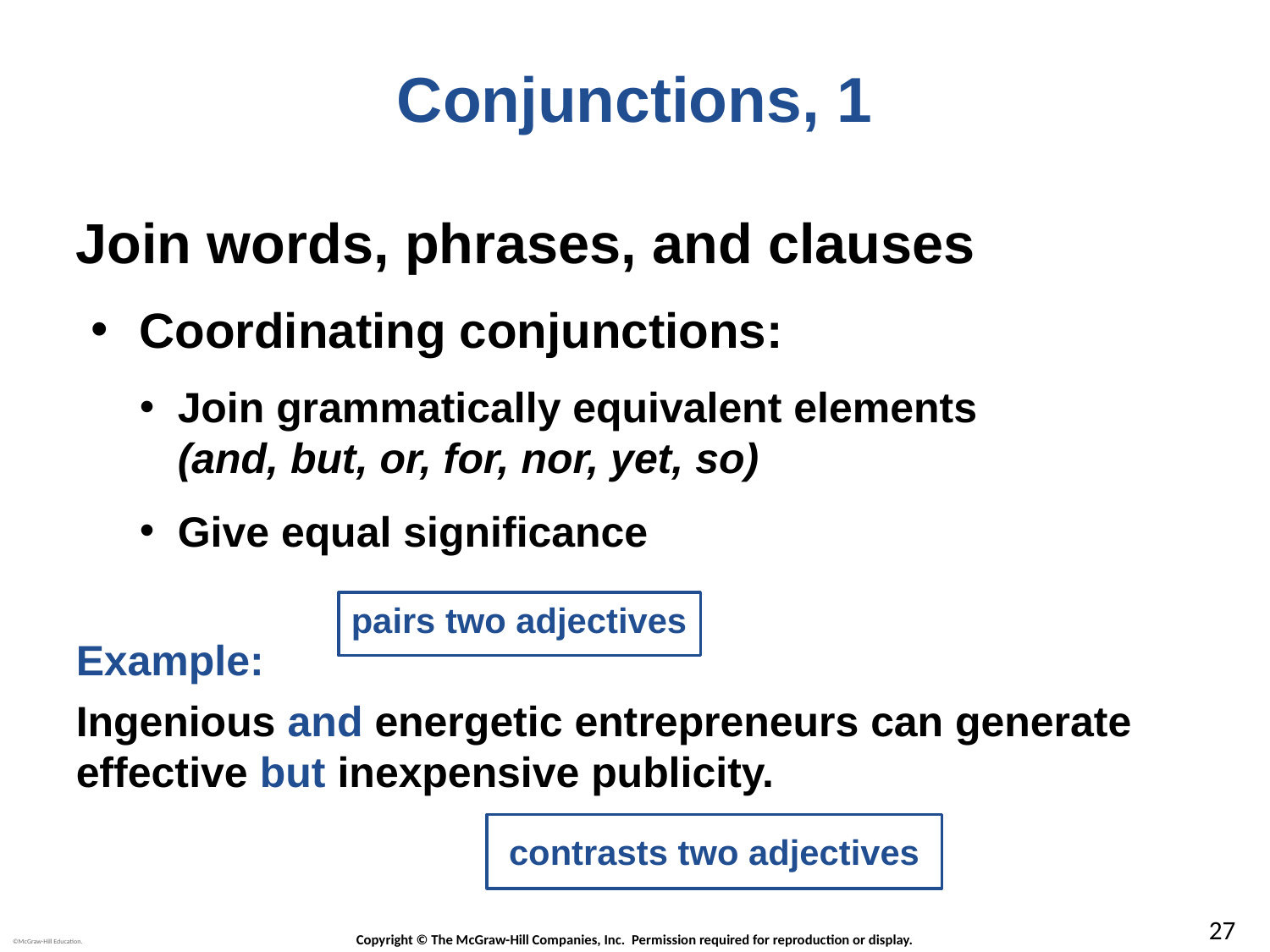

# Conjunctions, 1
Join words, phrases, and clauses
Coordinating conjunctions:
Join grammatically equivalent elements
(and, but, or, for, nor, yet, so)
Give equal significance
Example:
Ingenious and energetic entrepreneurs can generate effective but inexpensive publicity.
pairs two adjectives
contrasts two adjectives